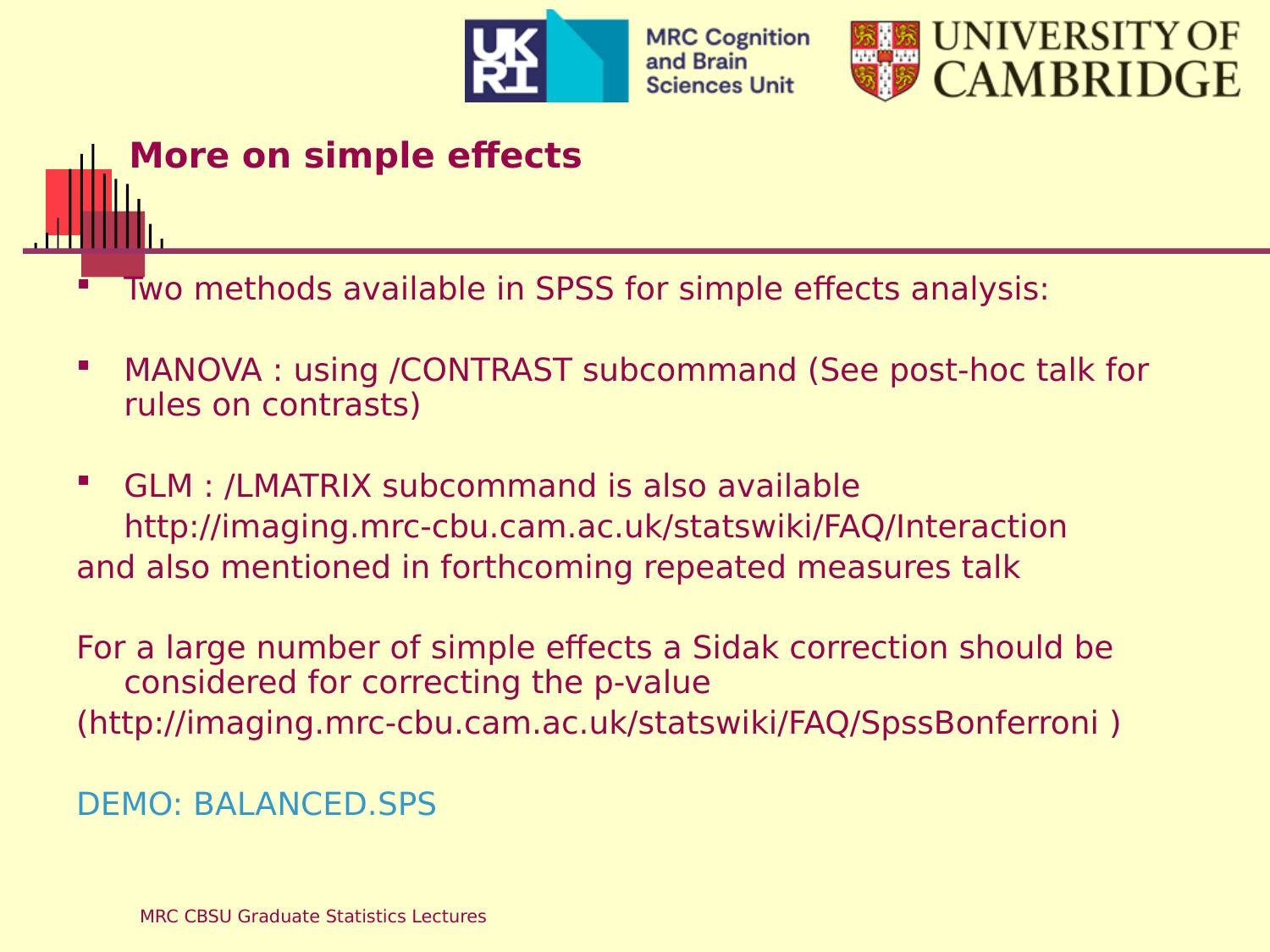

# More on simple effects

Two methods available in SPSS for simple effects analysis:

MANOVA : using /CONTRAST subcommand (See post-hoc talk for rules on contrasts)

GLM : /LMATRIX subcommand is also available
	http://imaging.mrc-cbu.cam.ac.uk/statswiki/FAQ/Interaction
and also mentioned in forthcoming repeated measures talk

For a large number of simple effects a Sidak correction should be considered for correcting the p-value
(http://imaging.mrc-cbu.cam.ac.uk/statswiki/FAQ/SpssBonferroni )

DEMO: BALANCED.SPS

MRC CBSU Graduate Statistics Lectures